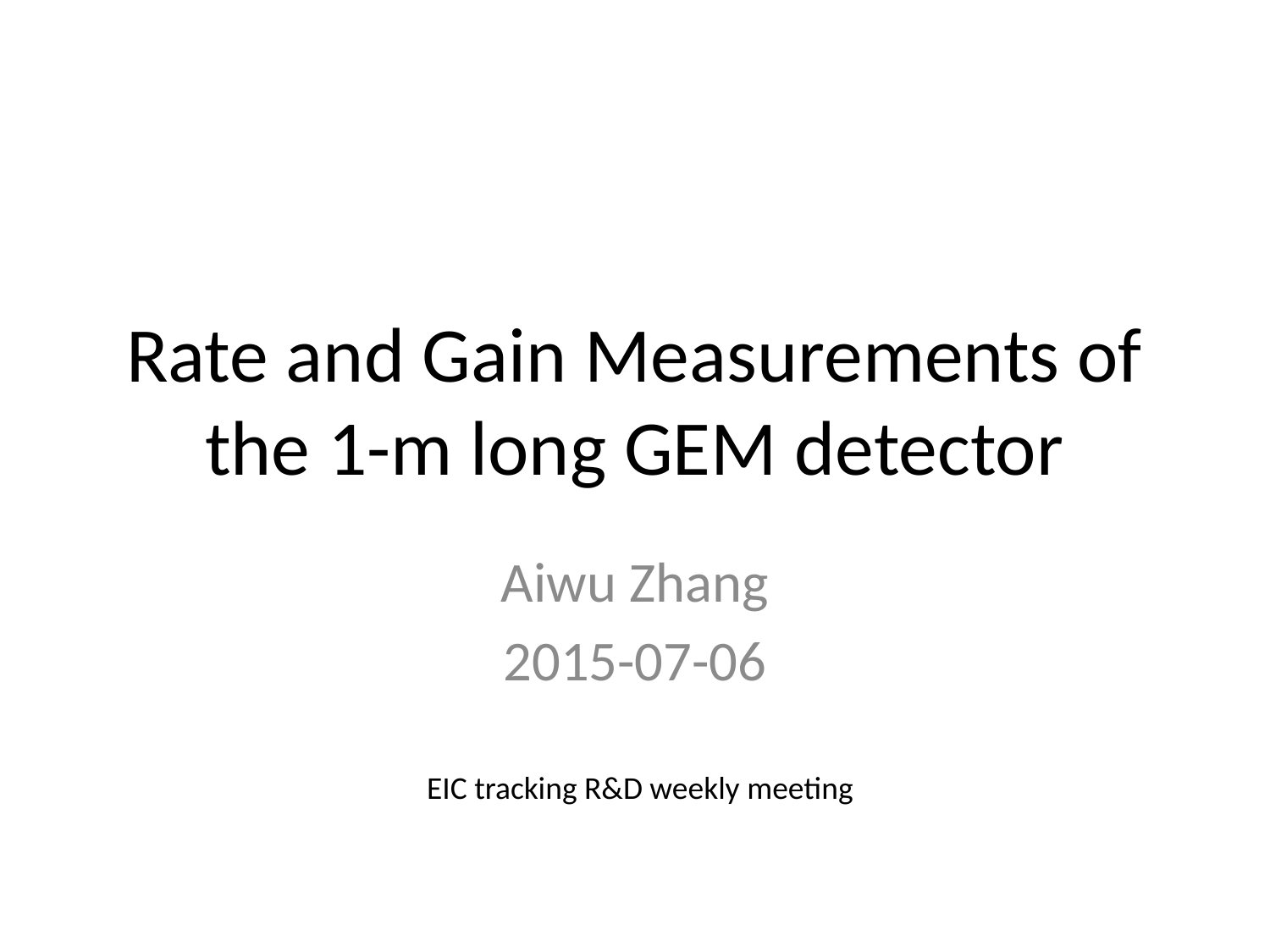

# Rate and Gain Measurements of the 1-m long GEM detector
Aiwu Zhang
2015-07-06
EIC tracking R&D weekly meeting